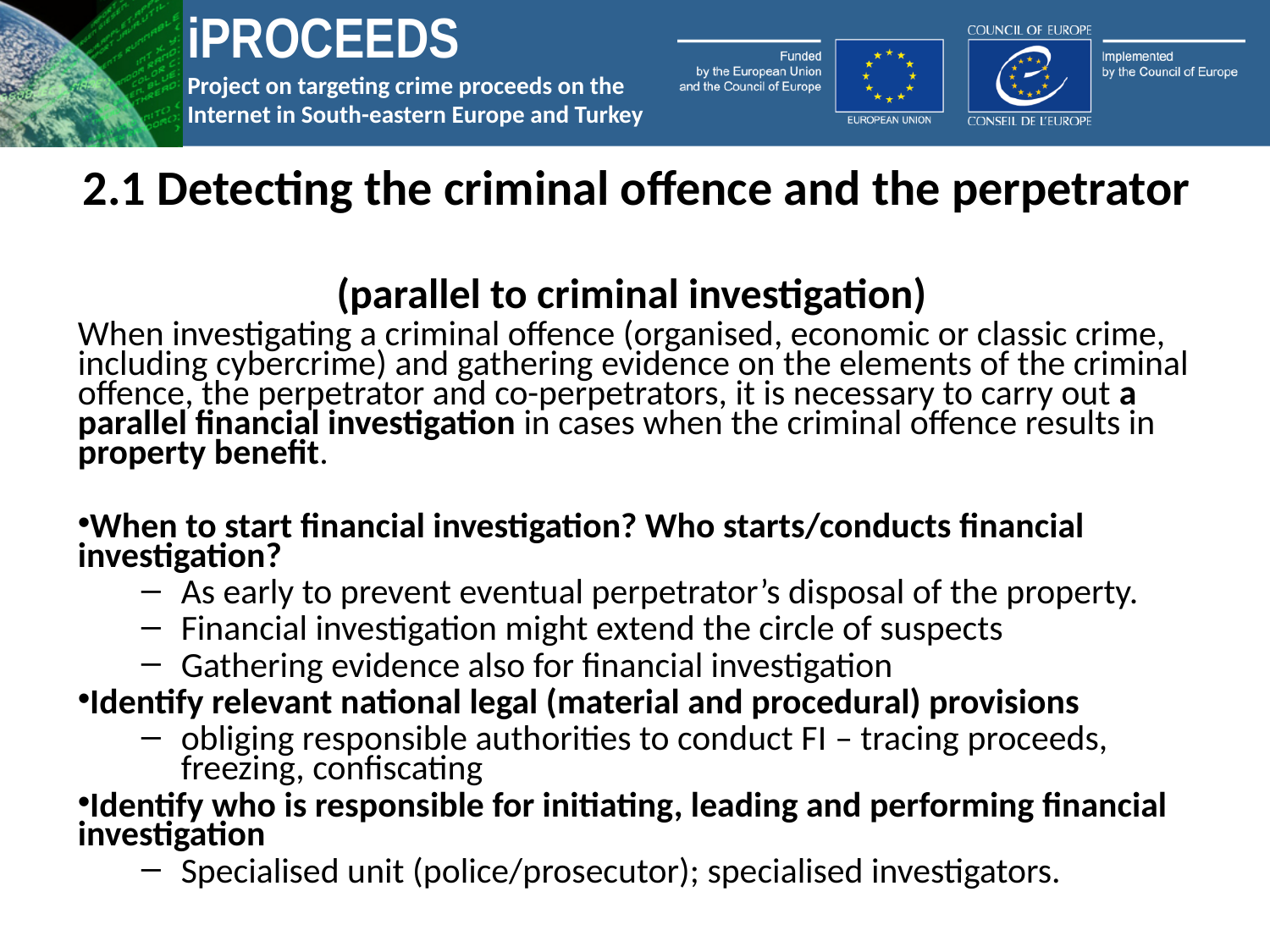

# 2.1 Detecting the criminal offence and the perpetrator (parallel to criminal investigation)
When investigating a criminal offence (organised, economic or classic crime, including cybercrime) and gathering evidence on the elements of the criminal offence, the perpetrator and co-perpetrators, it is necessary to carry out a parallel financial investigation in cases when the criminal offence results in property benefit.

When to start financial investigation? Who starts/conducts financial investigation?
As early to prevent eventual perpetrator’s disposal of the property.
Financial investigation might extend the circle of suspects
Gathering evidence also for financial investigation
Identify relevant national legal (material and procedural) provisions
obliging responsible authorities to conduct FI – tracing proceeds, freezing, confiscating
Identify who is responsible for initiating, leading and performing financial investigation
Specialised unit (police/prosecutor); specialised investigators.